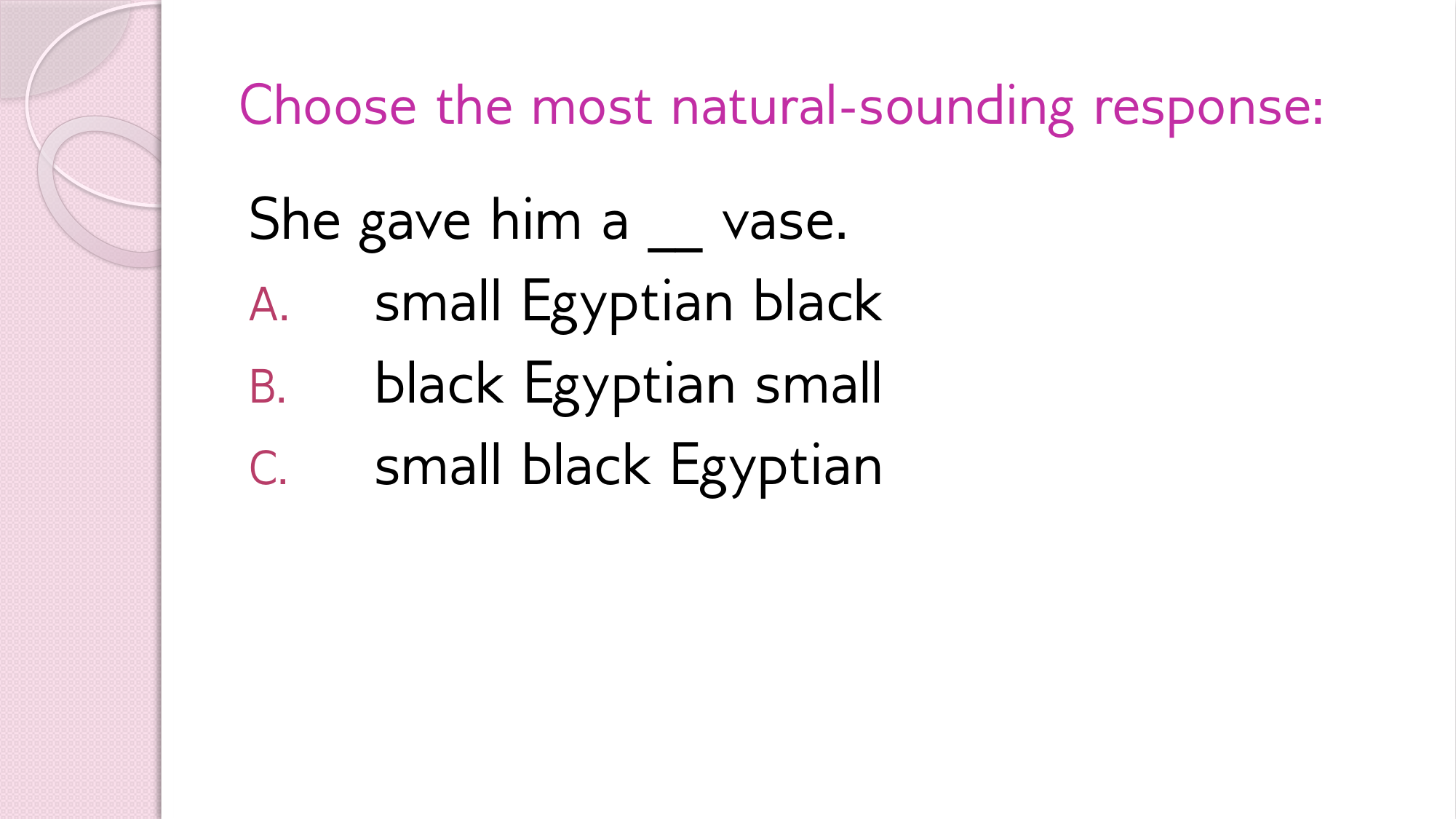

# Choose the most natural-sounding response:
She gave him a __ vase.
  small Egyptian black
  black Egyptian small
  small black Egyptian